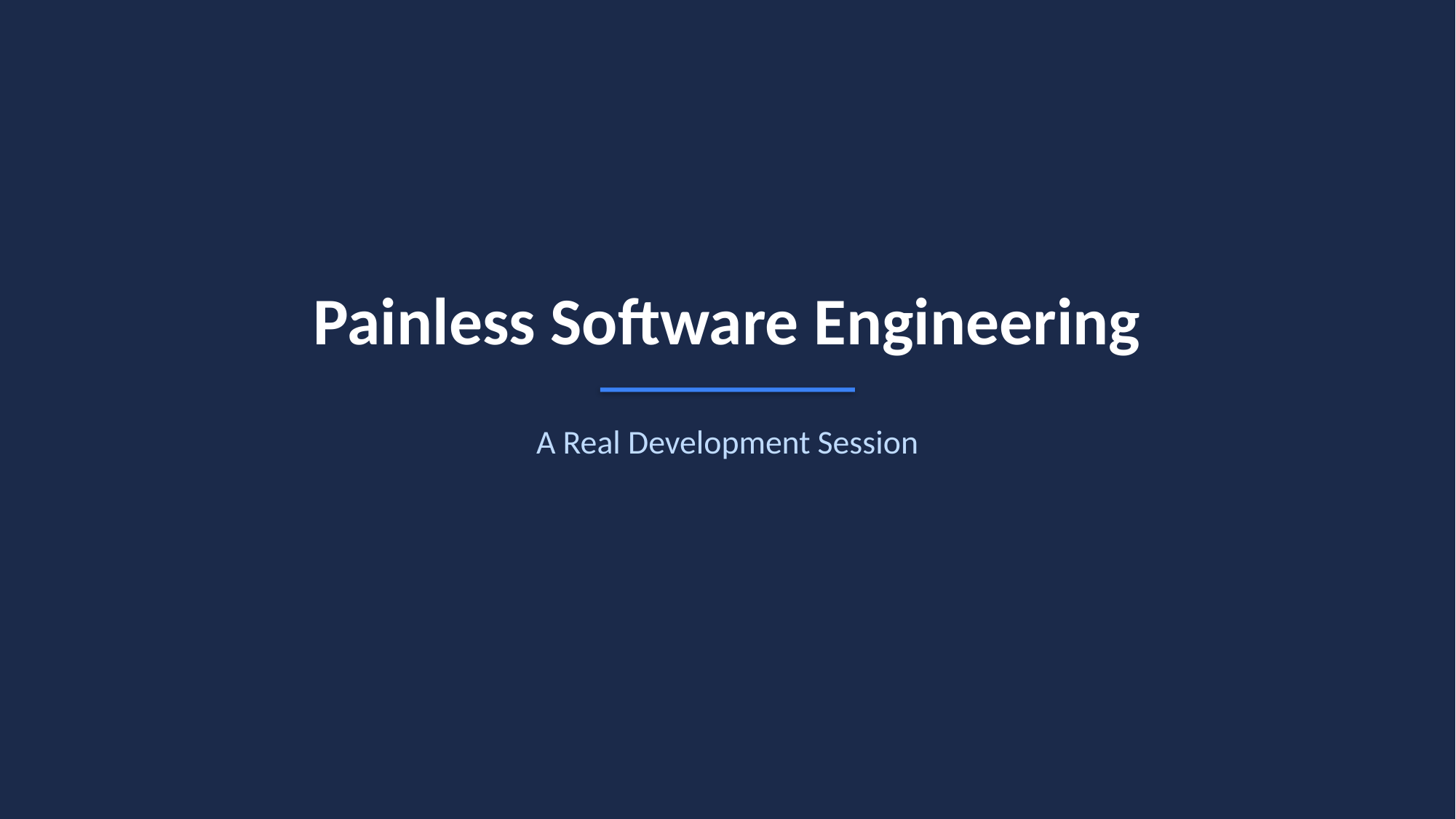

Painless Software Engineering

A Real Development Session